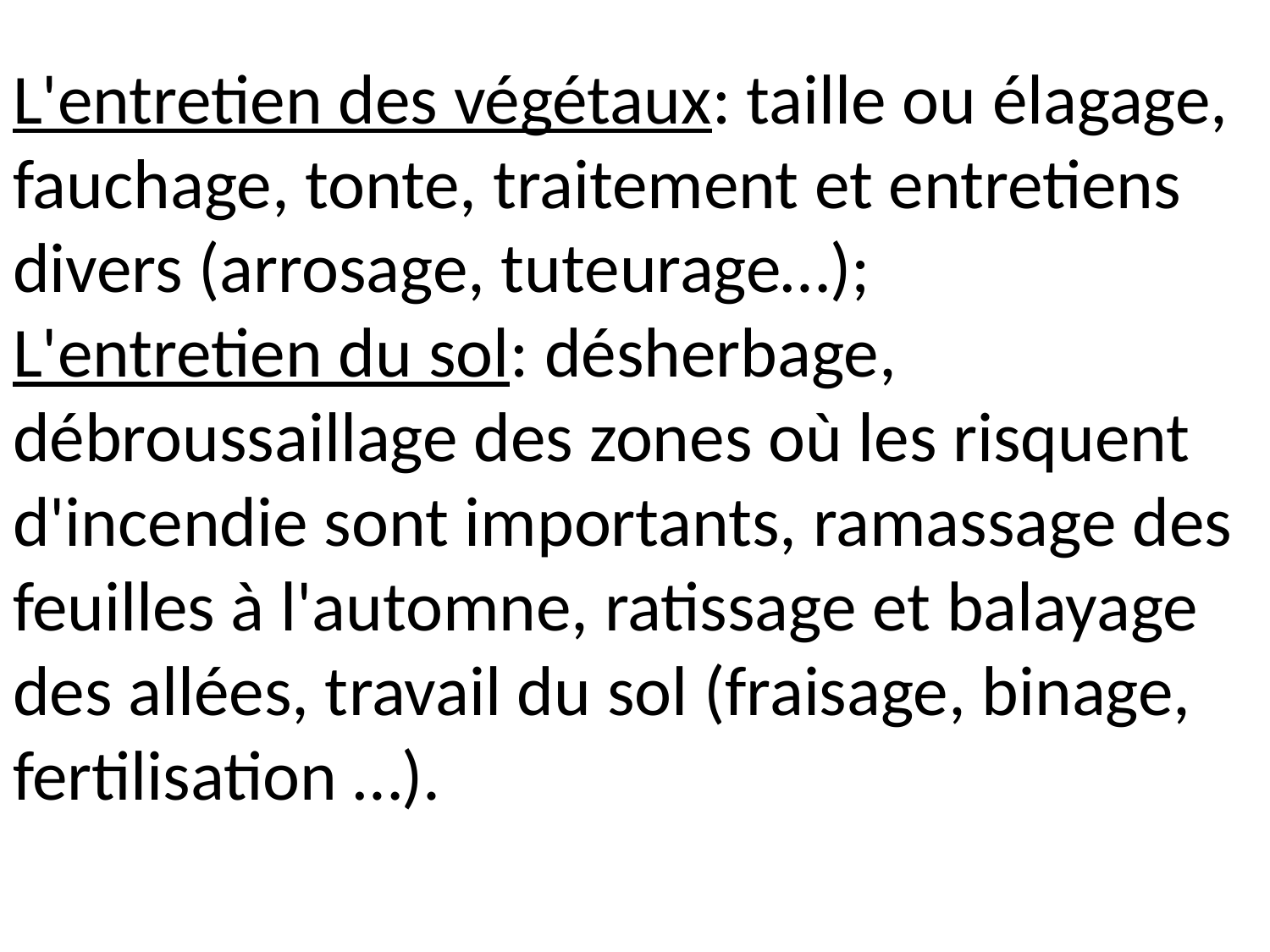

# L'entretien des végétaux: taille ou élagage, fauchage, tonte, traitement et entretiens divers (arrosage, tuteurage…); L'entretien du sol: désherbage, débroussaillage des zones où les risquent d'incendie sont importants, ramassage des feuilles à l'automne, ratissage et balayage des allées, travail du sol (fraisage, binage, fertilisation …).